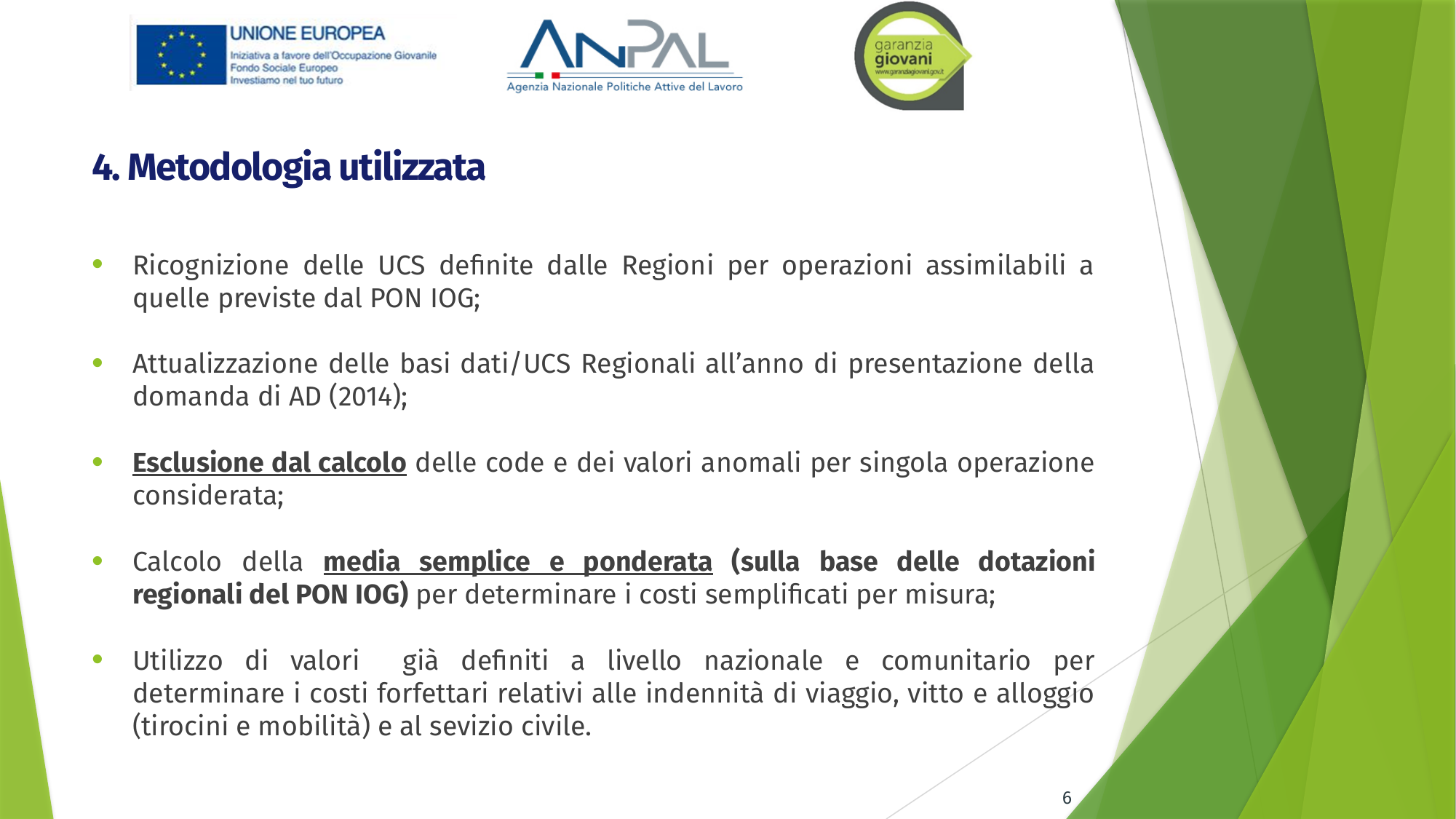

# 4. Metodologia utilizzata
Ricognizione delle UCS definite dalle Regioni per operazioni assimilabili a quelle previste dal PON IOG;
Attualizzazione delle basi dati/UCS Regionali all’anno di presentazione della domanda di AD (2014);
Esclusione dal calcolo delle code e dei valori anomali per singola operazione considerata;
Calcolo della media semplice e ponderata (sulla base delle dotazioni regionali del PON IOG) per determinare i costi semplificati per misura;
Utilizzo di valori  già definiti a livello nazionale e comunitario per determinare i costi forfettari relativi alle indennità di viaggio, vitto e alloggio (tirocini e mobilità) e al sevizio civile.